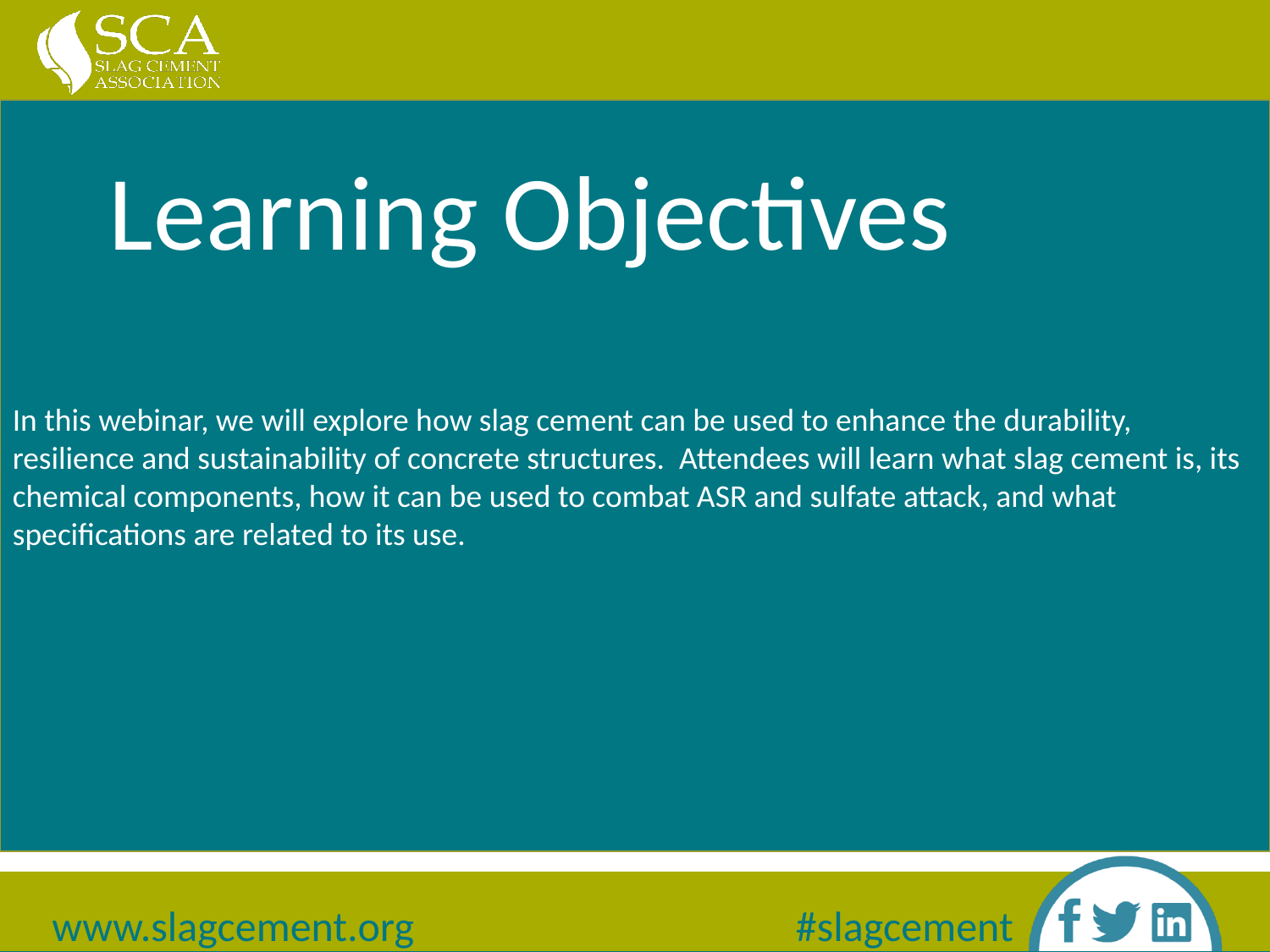

# Learning Objectives
In this webinar, we will explore how slag cement can be used to enhance the durability, resilience and sustainability of concrete structures.  Attendees will learn what slag cement is, its chemical components, how it can be used to combat ASR and sulfate attack, and what specifications are related to its use.